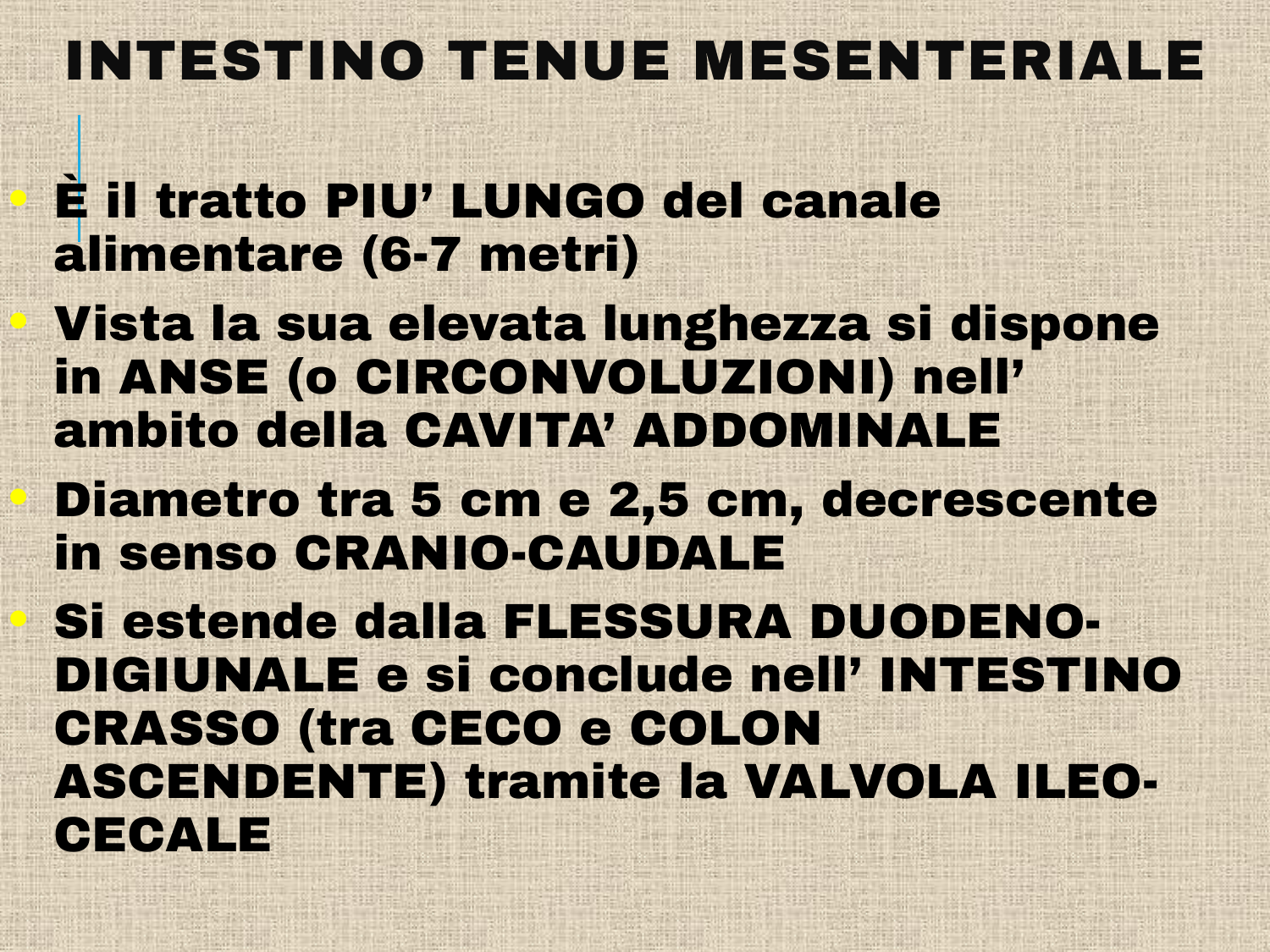

# INTESTINO TENUE MESENTERIALE
È il tratto PIU’ LUNGO del canale alimentare (6-7 metri)
Vista la sua elevata lunghezza si dispone in ANSE (o CIRCONVOLUZIONI) nell’ ambito della CAVITA’ ADDOMINALE
Diametro tra 5 cm e 2,5 cm, decrescente in senso CRANIO-CAUDALE
Si estende dalla FLESSURA DUODENO-DIGIUNALE e si conclude nell’ INTESTINO CRASSO (tra CECO e COLON ASCENDENTE) tramite la VALVOLA ILEO-CECALE